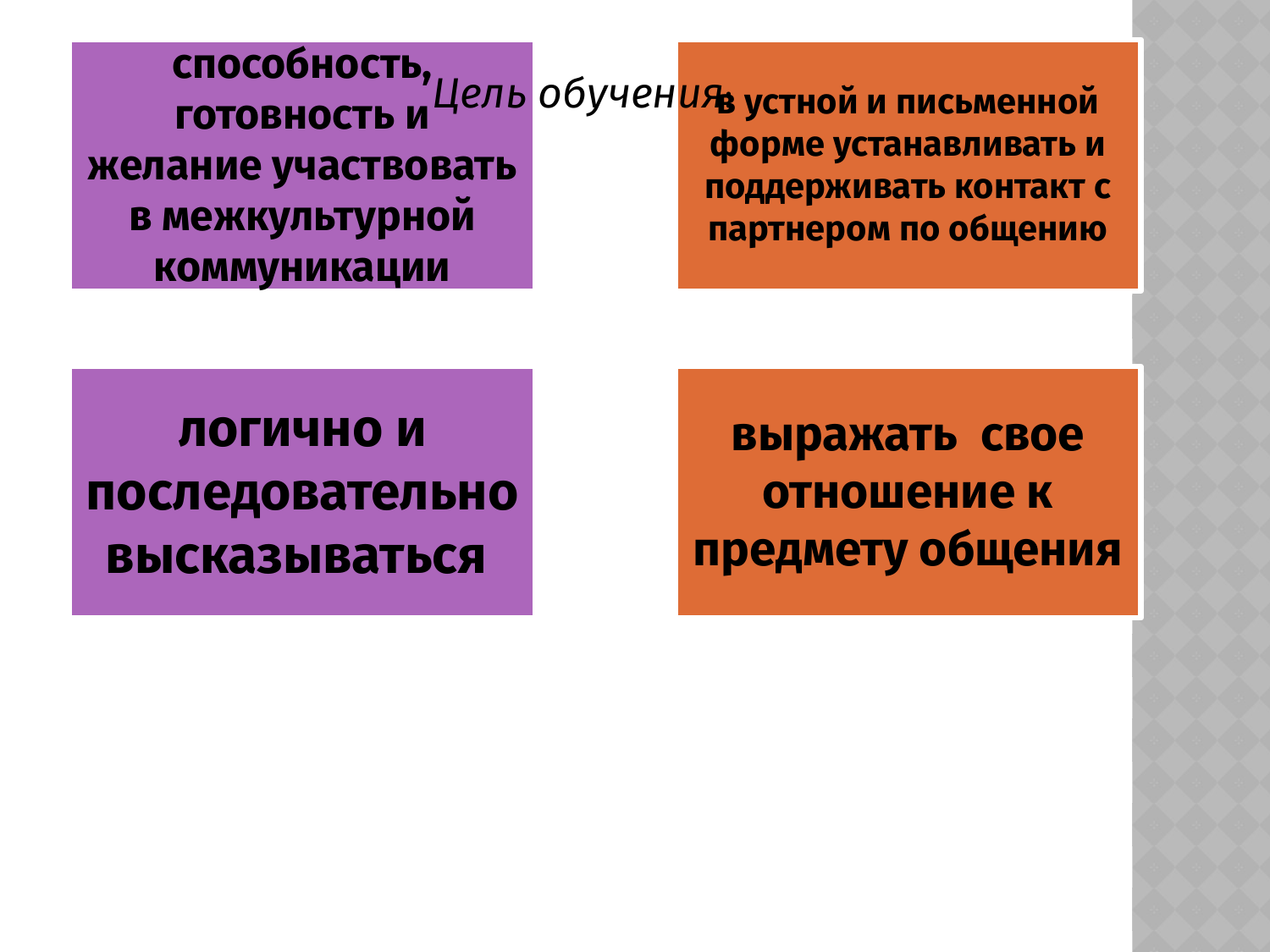

логично и последовательно высказываться
выражать  свое отношение к предмету общения
Цель обучения: